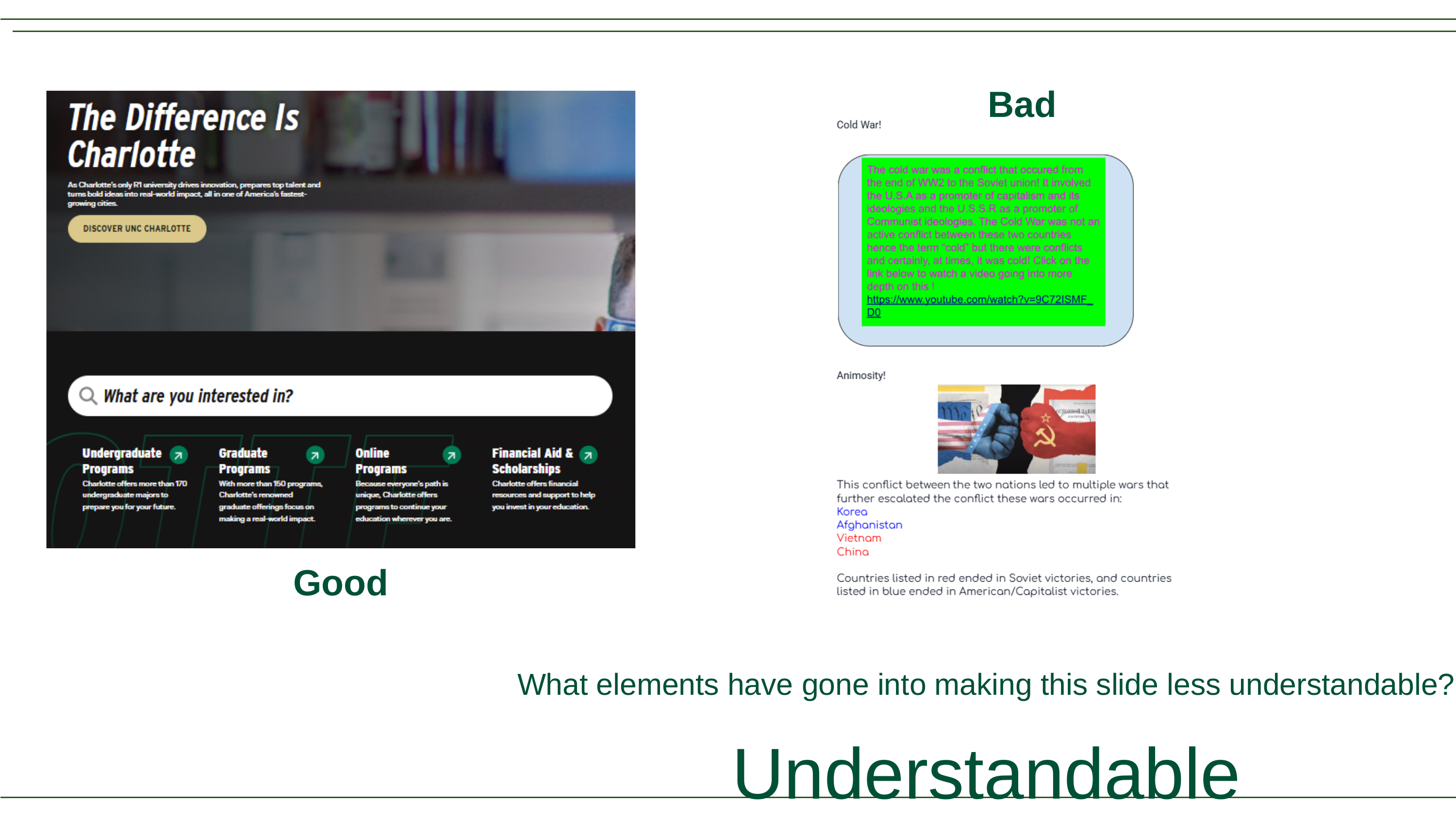

Bad

Good

What elements have gone into making this slide less understandable?
Understandable